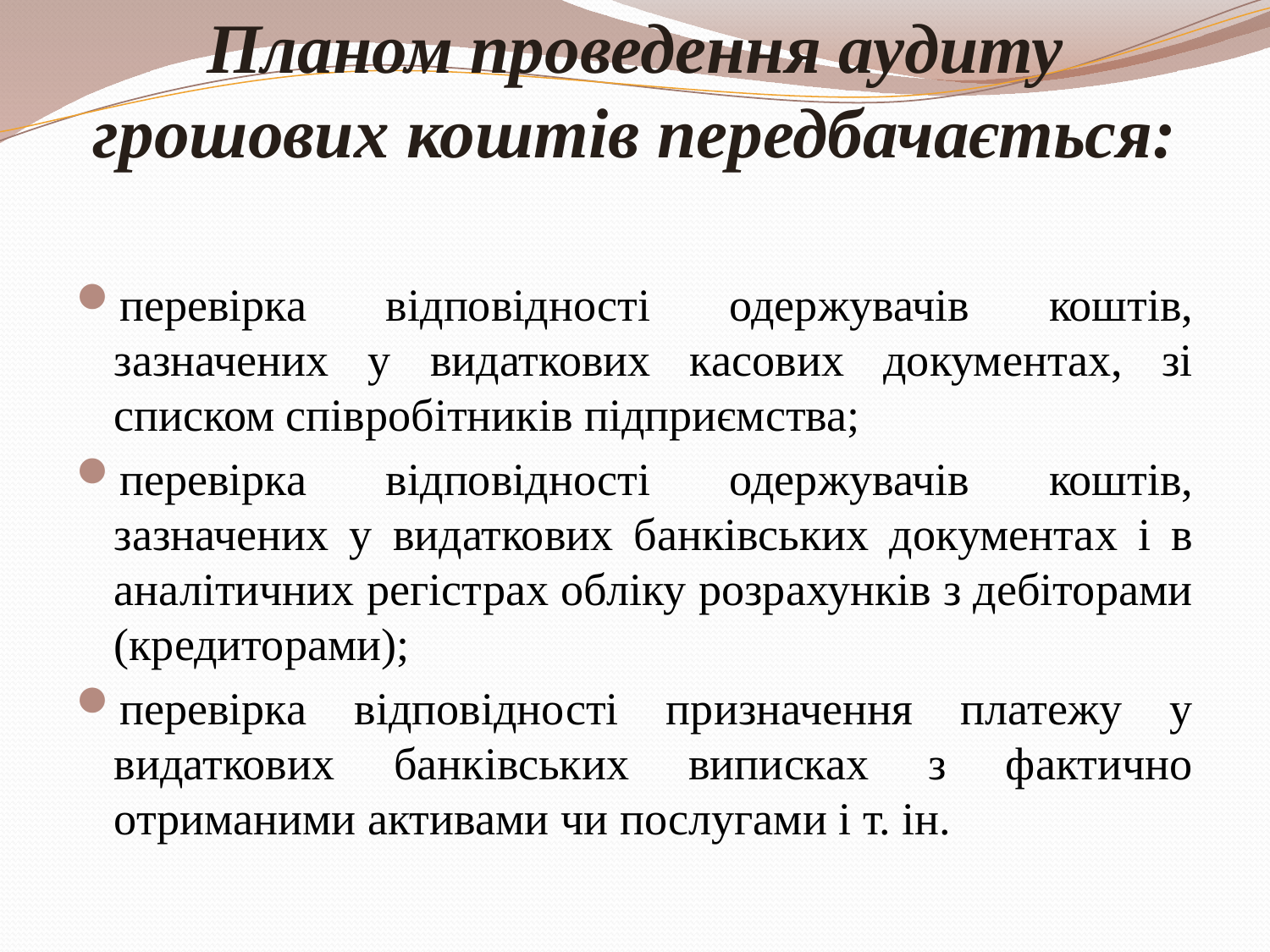

# Планом проведення аудиту грошових коштів передбачається:
перевірка відповідності одержувачів коштів, зазначених у видаткових касових документах, зі списком співробітників підприємства;
перевірка відповідності одержувачів коштів, зазначених у видаткових банківських документах і в аналітичних регістрах обліку розрахунків з дебіторами (кредиторами);
перевірка відповідності призначення платежу у видаткових банківських виписках з фактично отриманими активами чи послугами і т. ін.